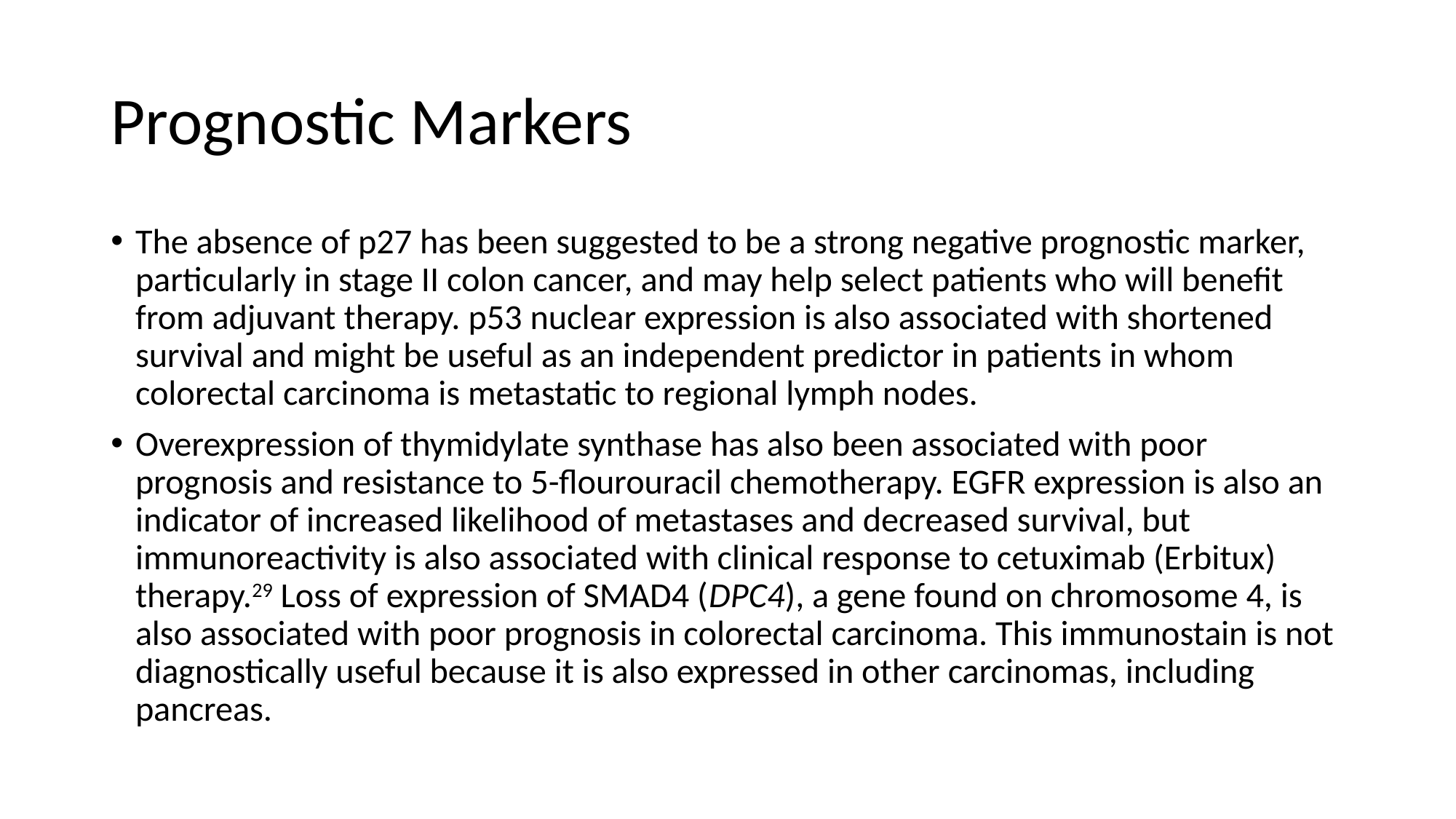

# Prognostic Markers
The absence of p27 has been suggested to be a strong negative prognostic marker, particularly in stage II colon cancer, and may help select patients who will benefit from adjuvant therapy. p53 nuclear expression is also associated with shortened survival and might be useful as an independent predictor in patients in whom colorectal carcinoma is metastatic to regional lymph nodes.
Overexpression of thymidylate synthase has also been associated with poor prognosis and resistance to 5-flourouracil chemotherapy. EGFR expression is also an indicator of increased likelihood of metastases and decreased survival, but immunoreactivity is also associated with clinical response to cetuximab (Erbitux) therapy.29 Loss of expression of SMAD4 (DPC4), a gene found on chromosome 4, is also associated with poor prognosis in colorectal carcinoma. This immunostain is not diagnostically useful because it is also expressed in other carcinomas, including pancreas.